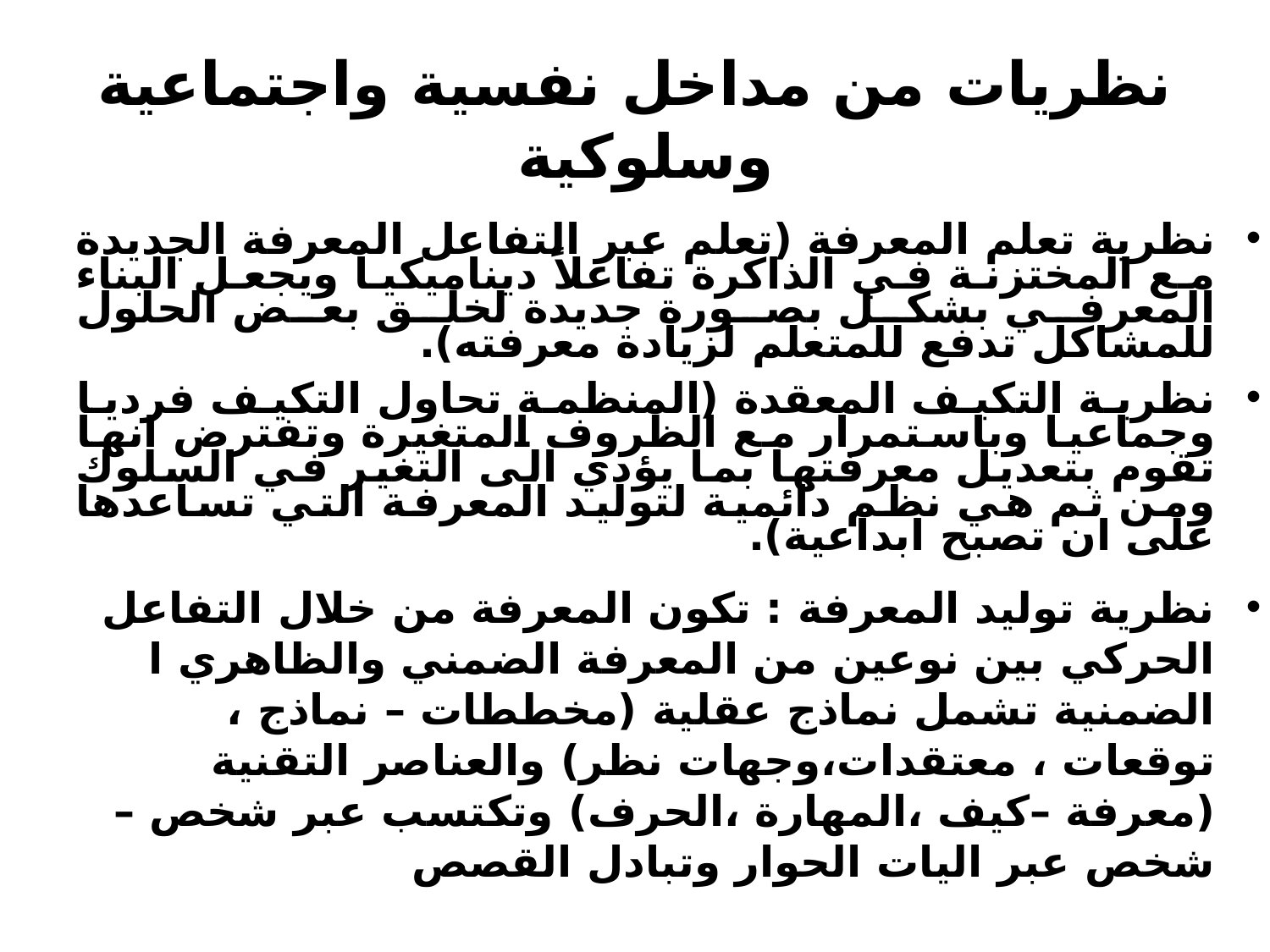

# نظريات من مداخل نفسية واجتماعية وسلوكية
نظرية تعلم المعرفة (تعلم عبر التفاعل المعرفة الجديدة مع المختزنة في الذاكرة تفاعلاً ديناميكيا ويجعل البناء المعرفي بشكل بصورة جديدة لخلق بعض الحلول للمشاكل تدفع للمتعلم لزيادة معرفته).
نظرية التكيف المعقدة (المنظمة تحاول التكيف فرديا وجماعيا وباستمرار مع الظروف المتغيرة وتفترض انها تقوم بتعديل معرفتها بما يؤدي الى التغير في السلوك ومن ثم هي نظم دائمية لتوليد المعرفة التي تساعدها على ان تصبح ابداعية).
نظرية توليد المعرفة : تكون المعرفة من خلال التفاعل الحركي بين نوعين من المعرفة الضمني والظاهري ا الضمنية تشمل نماذج عقلية (مخططات – نماذج ، توقعات ، معتقدات،وجهات نظر) والعناصر التقنية (معرفة –كيف ،المهارة ،الحرف) وتكتسب عبر شخص –شخص عبر اليات الحوار وتبادل القصص